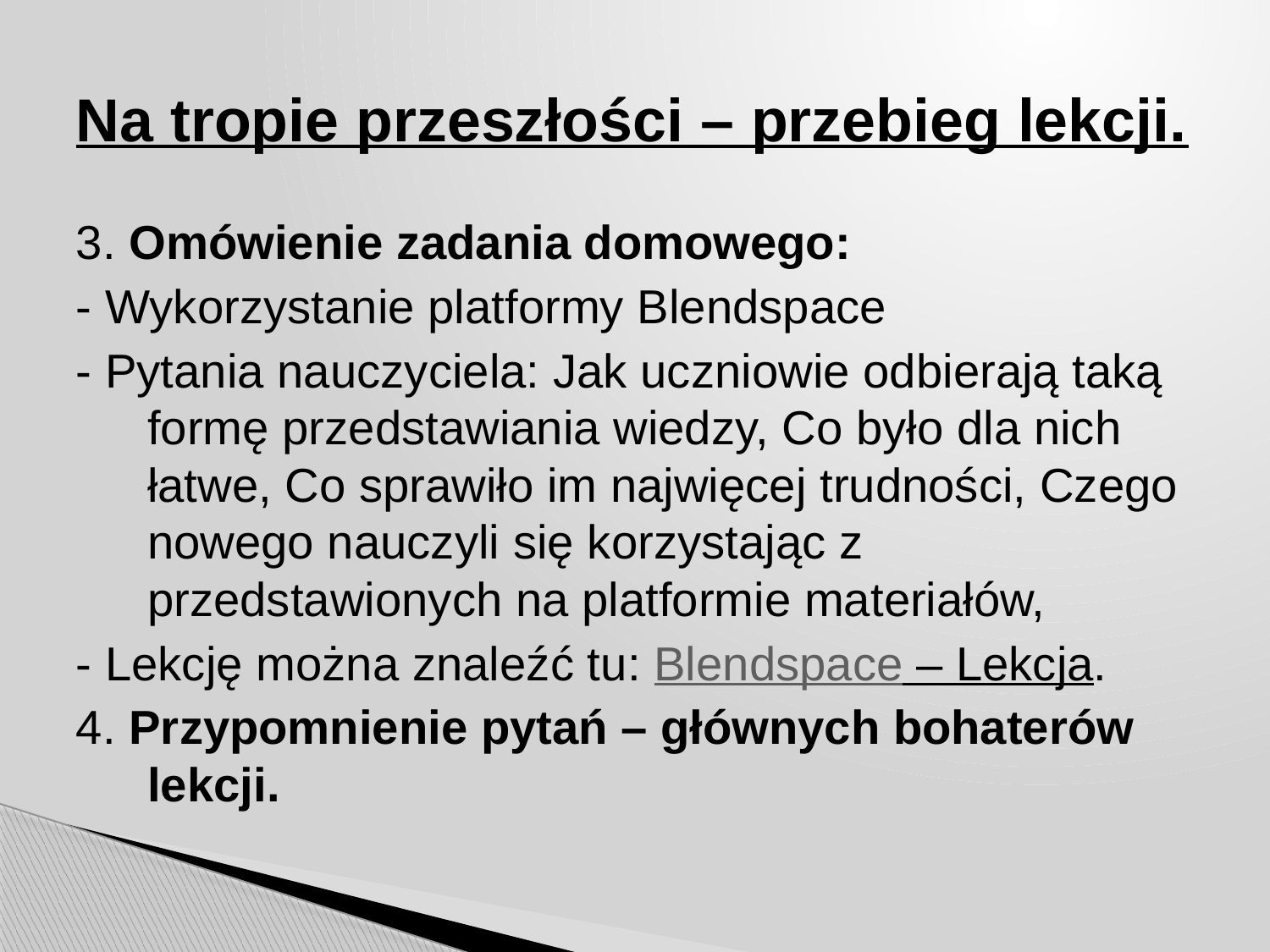

# Na tropie przeszłości – przebieg lekcji.
3. Omówienie zadania domowego:
- Wykorzystanie platformy Blendspace
- Pytania nauczyciela: Jak uczniowie odbierają taką formę przedstawiania wiedzy, Co było dla nich łatwe, Co sprawiło im najwięcej trudności, Czego nowego nauczyli się korzystając z przedstawionych na platformie materiałów,
- Lekcję można znaleźć tu: Blendspace – Lekcja.
4. Przypomnienie pytań – głównych bohaterów lekcji.